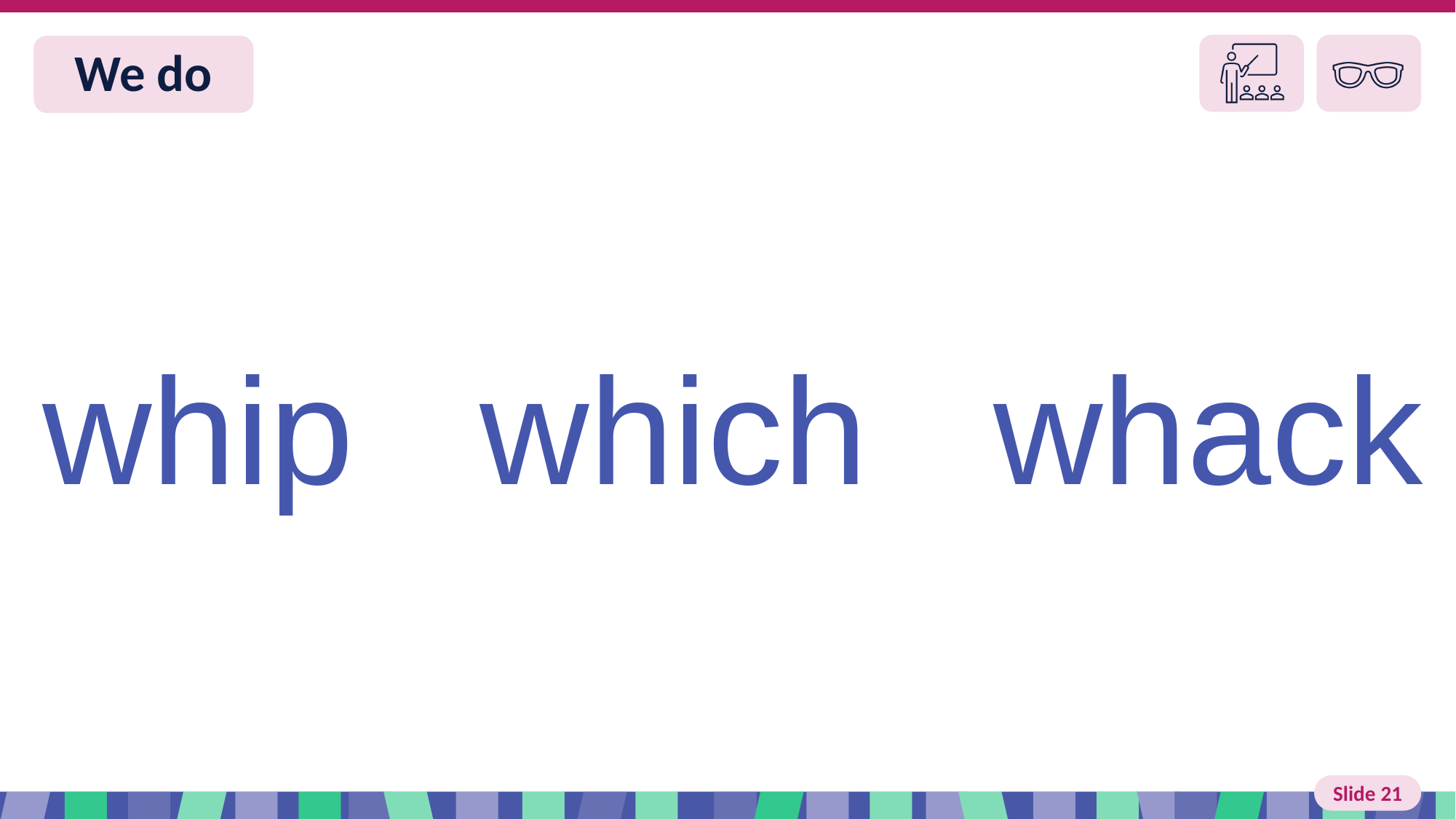

# Slide 21 We do
whip   which   whack